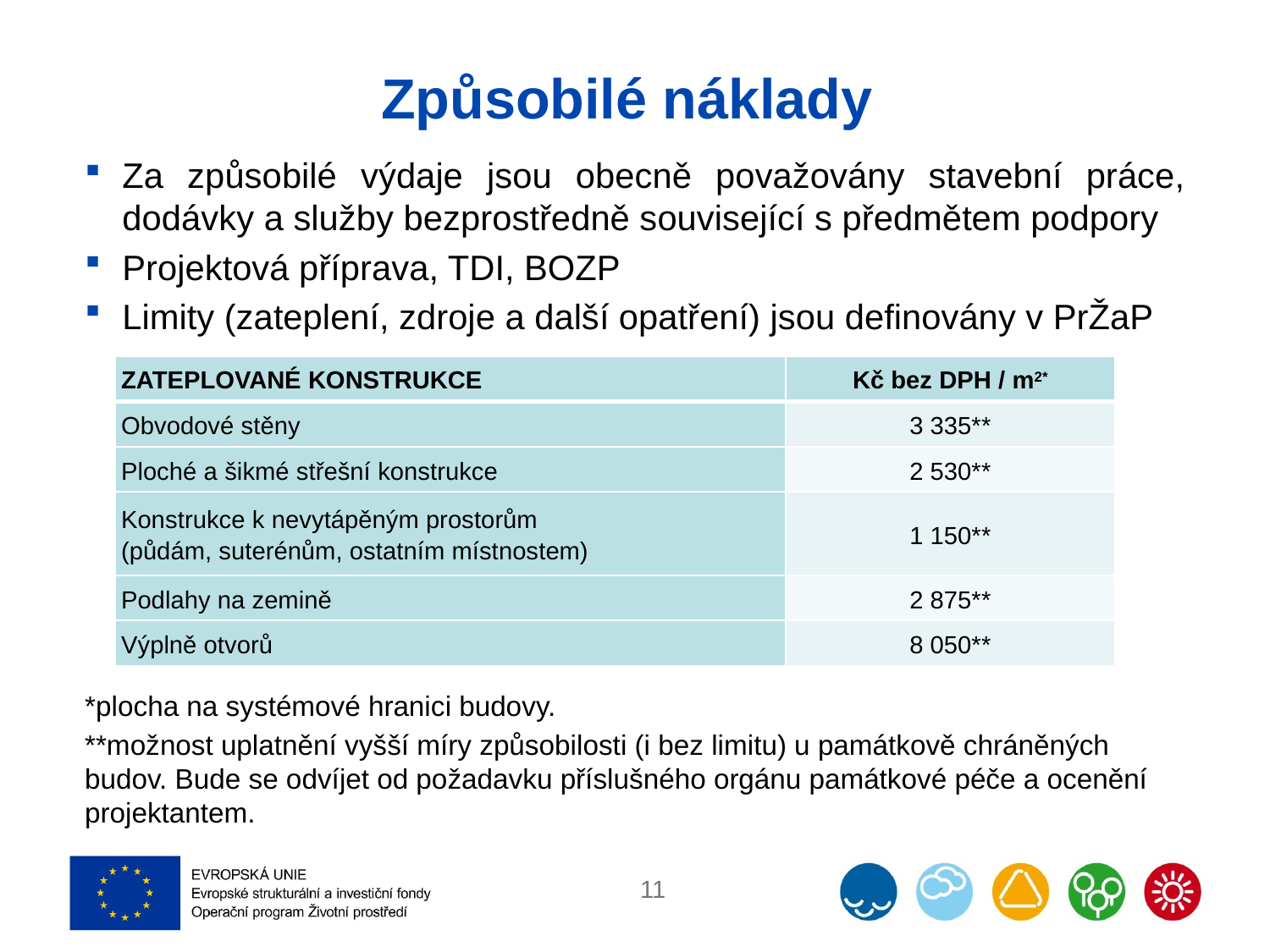

Způsobilé náklady
Za způsobilé výdaje jsou obecně považovány stavební práce, dodávky a služby bezprostředně související s předmětem podpory
Projektová příprava, TDI, BOZP
Limity (zateplení, zdroje a další opatření) jsou definovány v PrŽaP

*plocha na systémové hranici budovy.
**možnost uplatnění vyšší míry způsobilosti (i bez limitu) u památkově chráněných budov. Bude se odvíjet od požadavku příslušného orgánu památkové péče a ocenění projektantem.

| ZATEPLOVANÉ KONSTRUKCE | Kč bez DPH / m2\* |
| --- | --- |
| Obvodové stěny | 3 335\*\* |
| Ploché a šikmé střešní konstrukce | 2 530\*\* |
| Konstrukce k nevytápěným prostorům (půdám, suterénům, ostatním místnostem) | 1 150\*\* |
| Podlahy na zemině | 2 875\*\* |
| Výplně otvorů | 8 050\*\* |
11